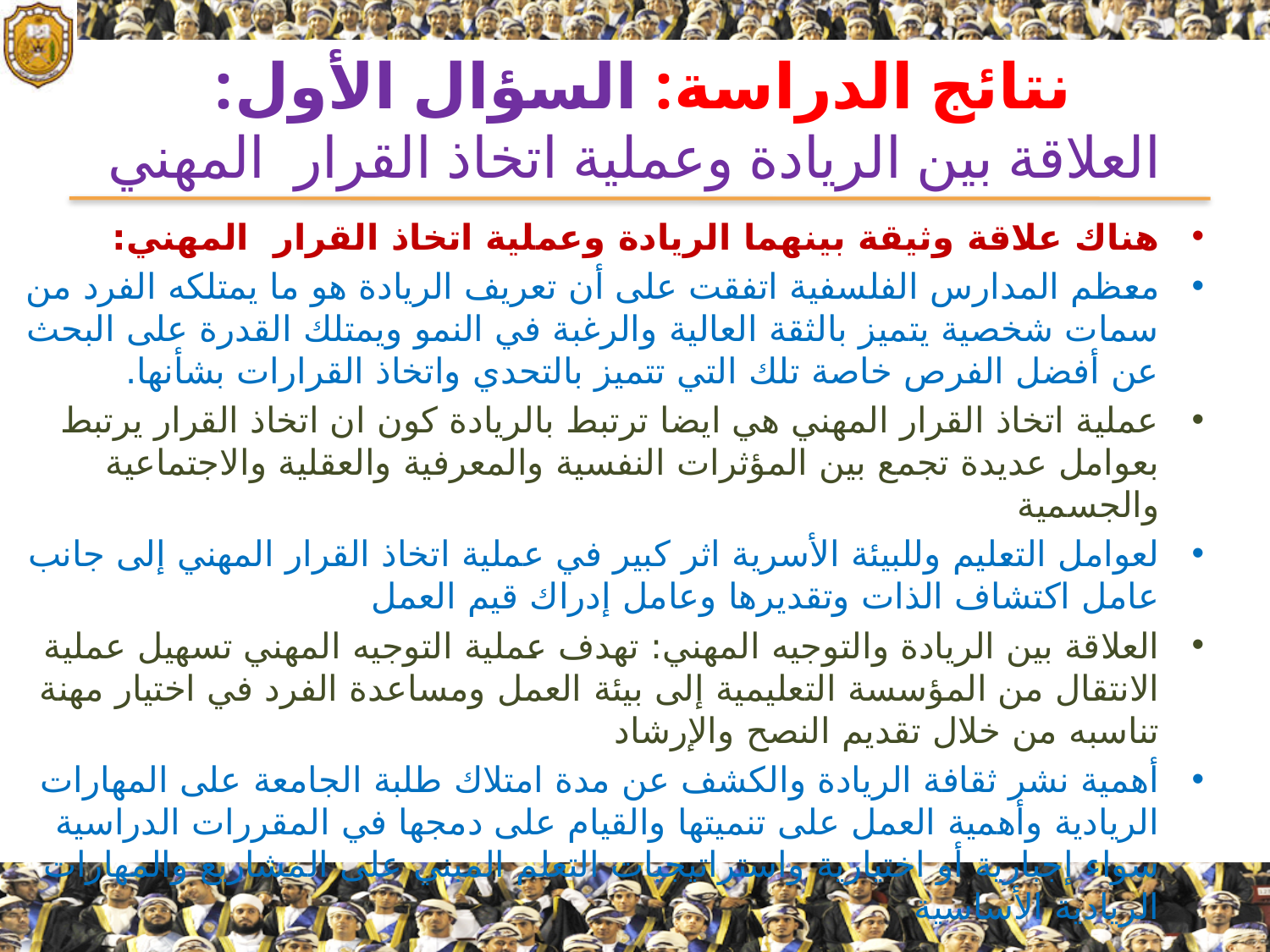

# نتائج الدراسة: السؤال الأول: العلاقة بين الريادة وعملية اتخاذ القرار  المهني
هناك علاقة وثيقة بينهما الريادة وعملية اتخاذ القرار  المهني:
معظم المدارس الفلسفية اتفقت على أن تعريف الريادة هو ما يمتلكه الفرد من سمات شخصية يتميز بالثقة العالية والرغبة في النمو ويمتلك القدرة على البحث عن أفضل الفرص خاصة تلك التي تتميز بالتحدي واتخاذ القرارات بشأنها.
عملية اتخاذ القرار المهني هي ايضا ترتبط بالريادة كون ان اتخاذ القرار يرتبط بعوامل عديدة تجمع بين المؤثرات النفسية والمعرفية والعقلية والاجتماعية والجسمية
لعوامل التعليم وللبيئة الأسرية اثر كبير في عملية اتخاذ القرار المهني إلى جانب عامل اكتشاف الذات وتقديرها وعامل إدراك قيم العمل
العلاقة بين الريادة والتوجيه المهني: تهدف عملية التوجيه المهني تسهيل عملية الانتقال من المؤسسة التعليمية إلى بيئة العمل ومساعدة الفرد في اختيار مهنة تناسبه من خلال تقديم النصح والإرشاد
أهمية نشر ثقافة الريادة والكشف عن مدة امتلاك طلبة الجامعة على المهارات الريادية وأهمية العمل على تنميتها والقيام على دمجها في المقررات الدراسية سواء إجبارية أو اختيارية واستراتيجيات التعلم المبني على المشاريع والمهارات الريادية الأساسية